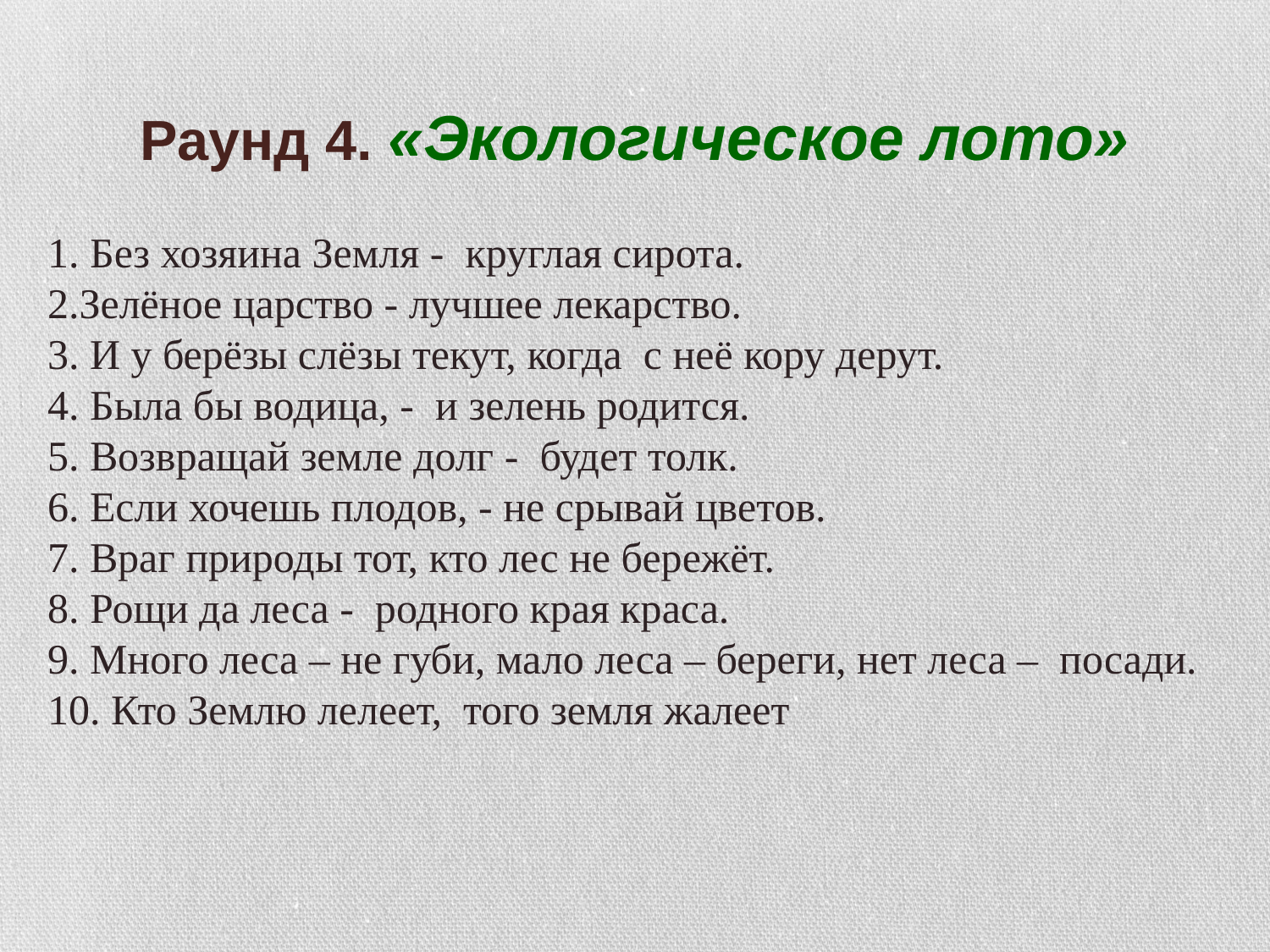

# Раунд 4. «Экологическое лото»
1. Без хозяина Земля -  круглая сирота.
2.Зелёное царство - лучшее лекарство.
3. И у берёзы слёзы текут, когда  с неё кору дерут.
4. Была бы водица, -  и зелень родится.
5. Возвращай земле долг -  будет толк.
6. Если хочешь плодов, - не срывай цветов.
7. Враг природы тот, кто лес не бережёт.
8. Рощи да леса -  родного края краса.
9. Много леса – не губи, мало леса – береги, нет леса –  посади.
10. Кто Землю лелеет,  того земля жалеет